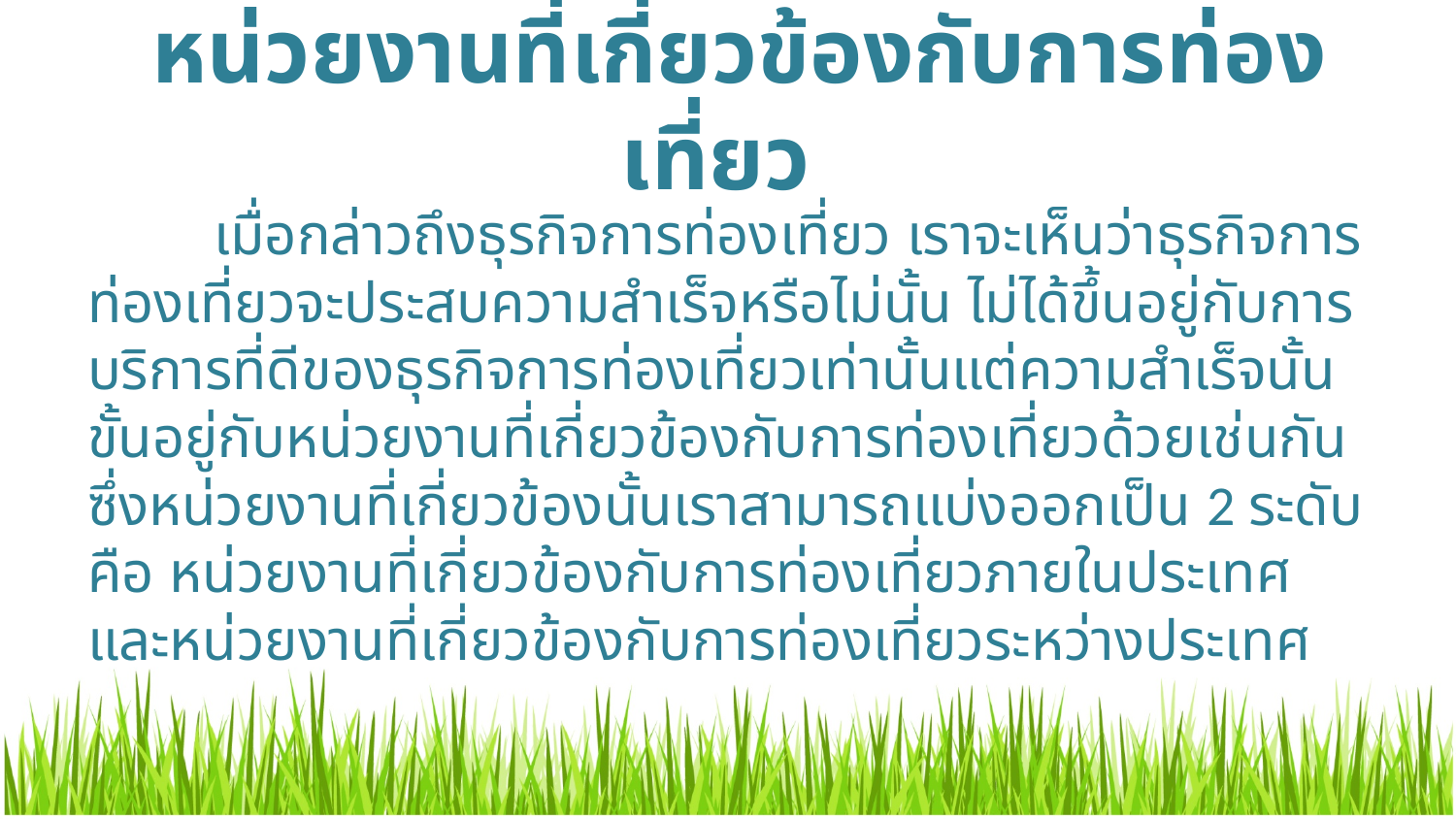

# หน่วยงานที่เกี่ยวข้องกับการท่องเที่ยว
	เมื่อกล่าวถึงธุรกิจการท่องเที่ยว เราจะเห็นว่าธุรกิจการท่องเที่ยวจะประสบความสำเร็จหรือไม่นั้น ไม่ได้ขึ้นอยู่กับการบริการที่ดีของธุรกิจการท่องเที่ยวเท่านั้นแต่ความสำเร็จนั้นขั้นอยู่กับหน่วยงานที่เกี่ยวข้องกับการท่องเที่ยวด้วยเช่นกัน ซึ่งหน่วยงานที่เกี่ยวข้องนั้นเราสามารถแบ่งออกเป็น 2 ระดับคือ หน่วยงานที่เกี่ยวข้องกับการท่องเที่ยวภายในประเทศ และหน่วยงานที่เกี่ยวข้องกับการท่องเที่ยวระหว่างประเทศ